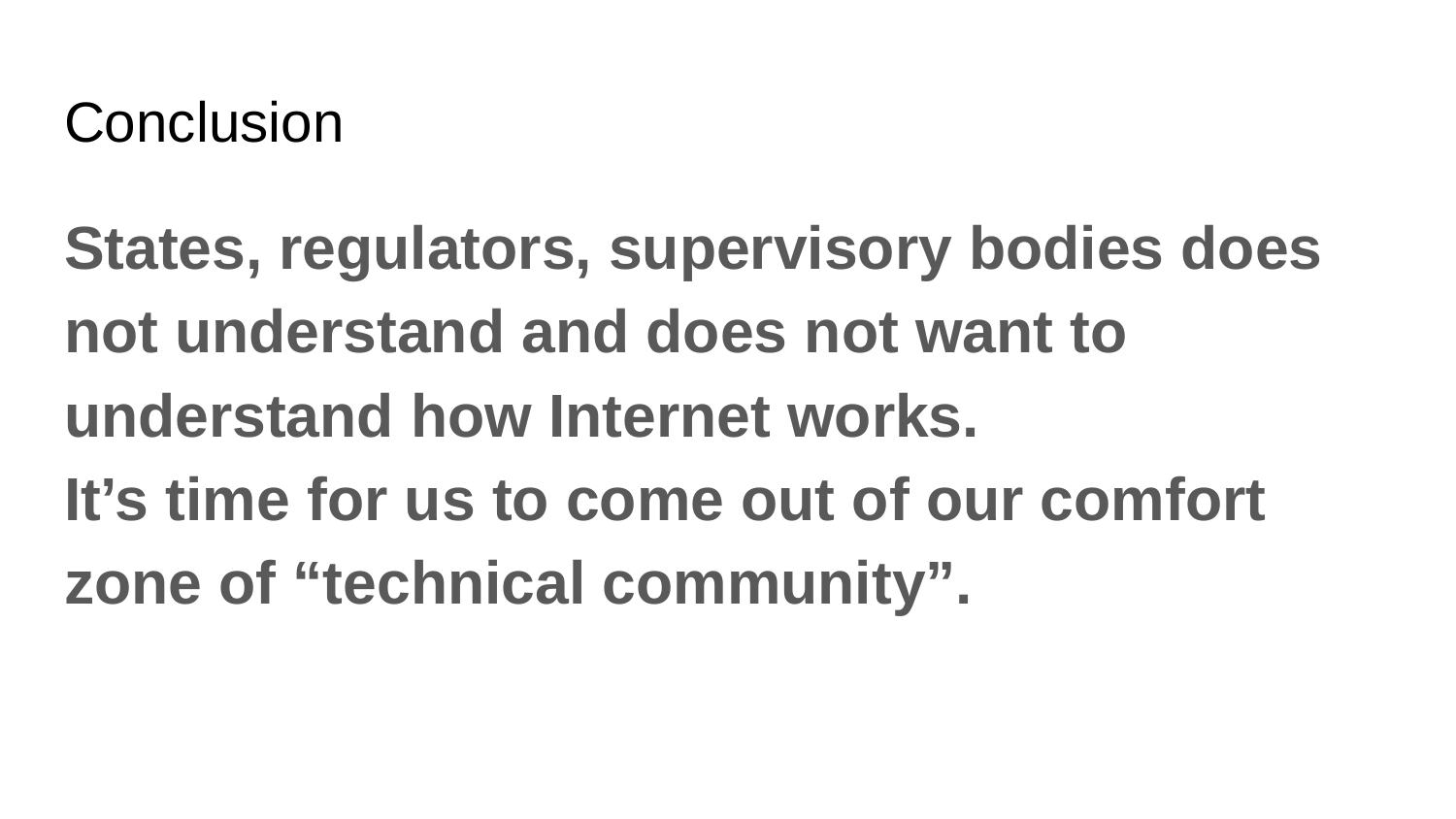

# Conclusion
States, regulators, supervisory bodies does not understand and does not want to understand how Internet works.
It’s time for us to come out of our comfort zone of “technical community”.